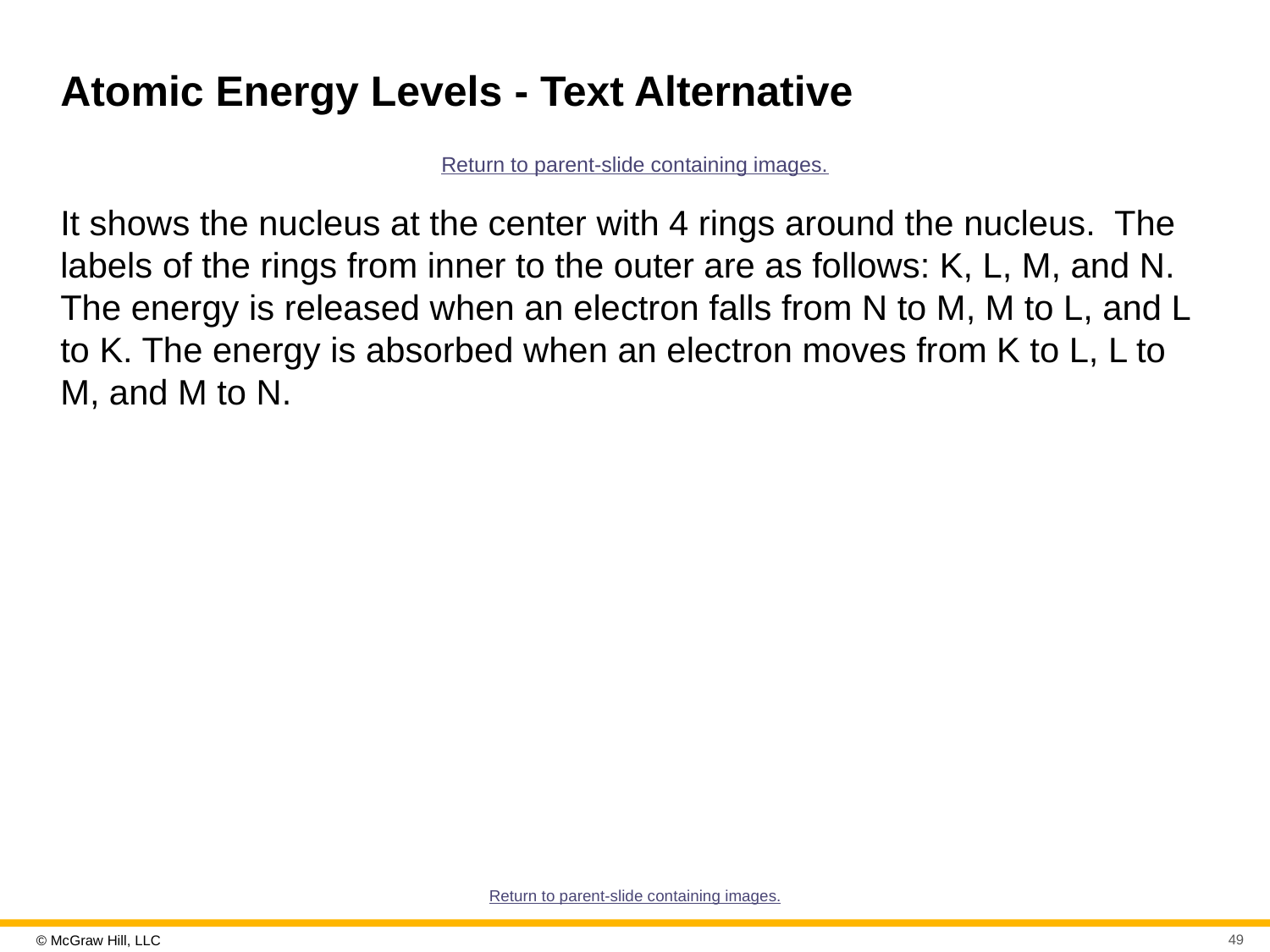

# Atomic Energy Levels - Text Alternative
Return to parent-slide containing images.
It shows the nucleus at the center with 4 rings around the nucleus.  The labels of the rings from inner to the outer are as follows: K, L, M, and N. The energy is released when an electron falls from N to M, M to L, and L to K. The energy is absorbed when an electron moves from K to L, L to M, and M to N.
Return to parent-slide containing images.
49